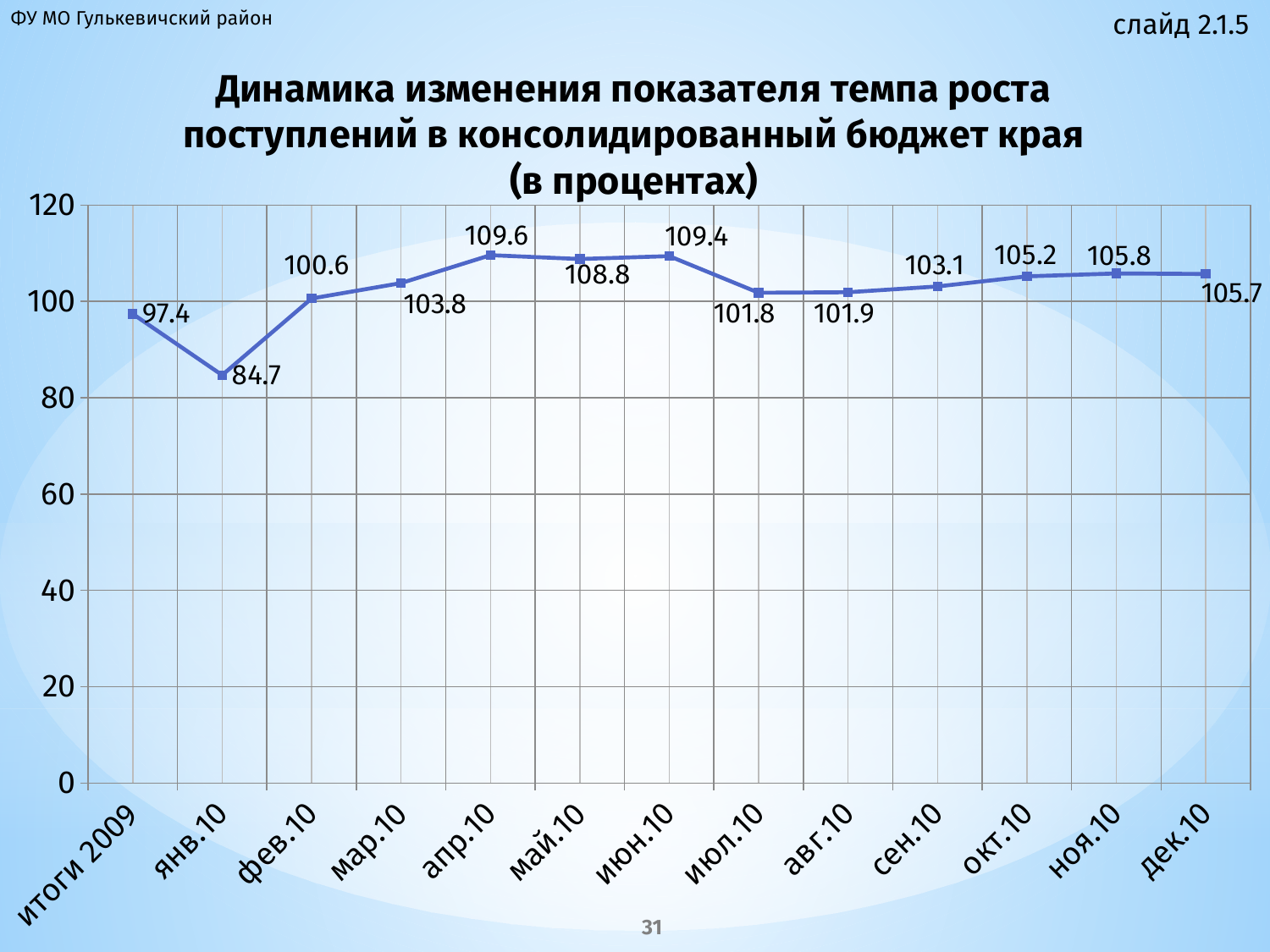

слайд 2.1.5
ФУ МО Гулькевичский район

### Chart: Динамика изменения показателя темпа роста поступлений в консолидированный бюджет края
(в процентах)

| Category | Гулькевичский |
|---|---|
| итоги 2009 | 97.4 |
| янв.10 | 84.7 |
| фев.10 | 100.6 |
| мар.10 | 103.8 |
| апр.10 | 109.6 |
| май.10 | 108.8 |
| июн.10 | 109.4 |
| июл.10 | 101.8 |
| авг.10 | 101.9 |
| сен.10 | 103.1 |
| окт.10 | 105.2 |
| ноя.10 | 105.8 |
| дек.10 | 105.7 |
31